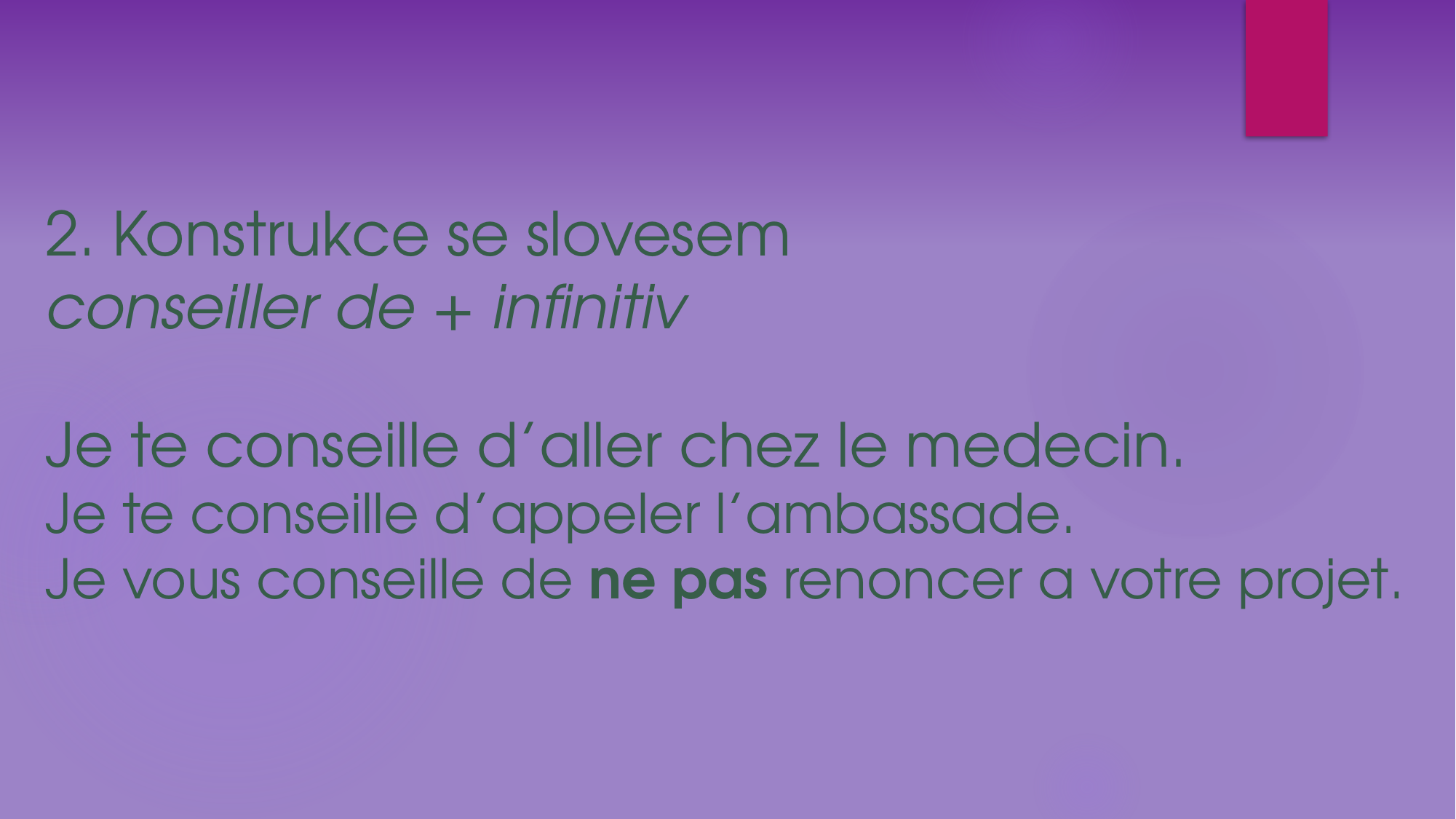

2. Konstrukce se slovesem    		        		conseiller de + infinitiv

Je te conseille d’aller chez le medecin.
Je te conseille d’appeler l’ambassade.
Je vous conseille de ne pas renoncer a votre projet.